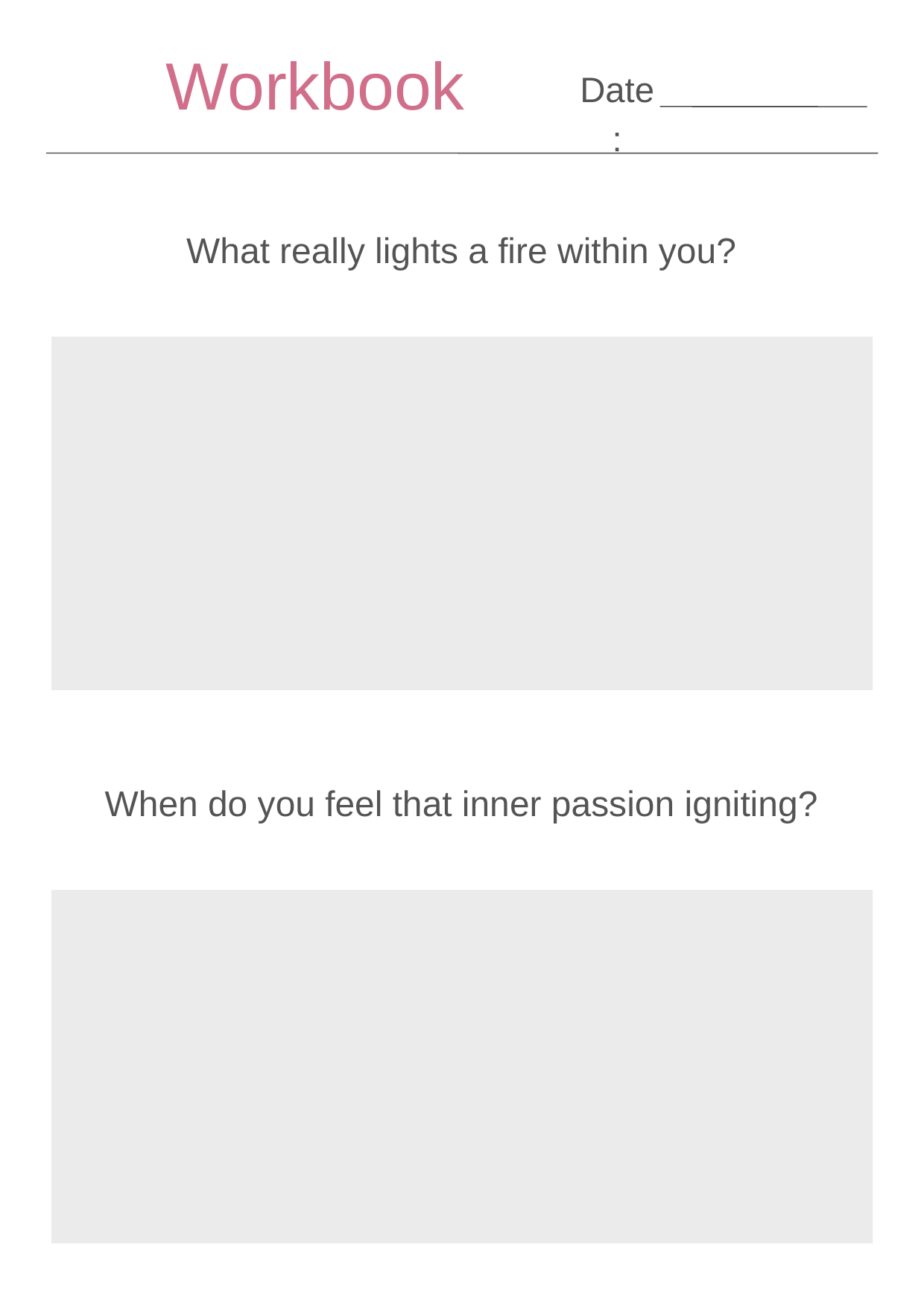

Workbook
Date:

What really lights a fire within you?

When do you feel that inner passion igniting?